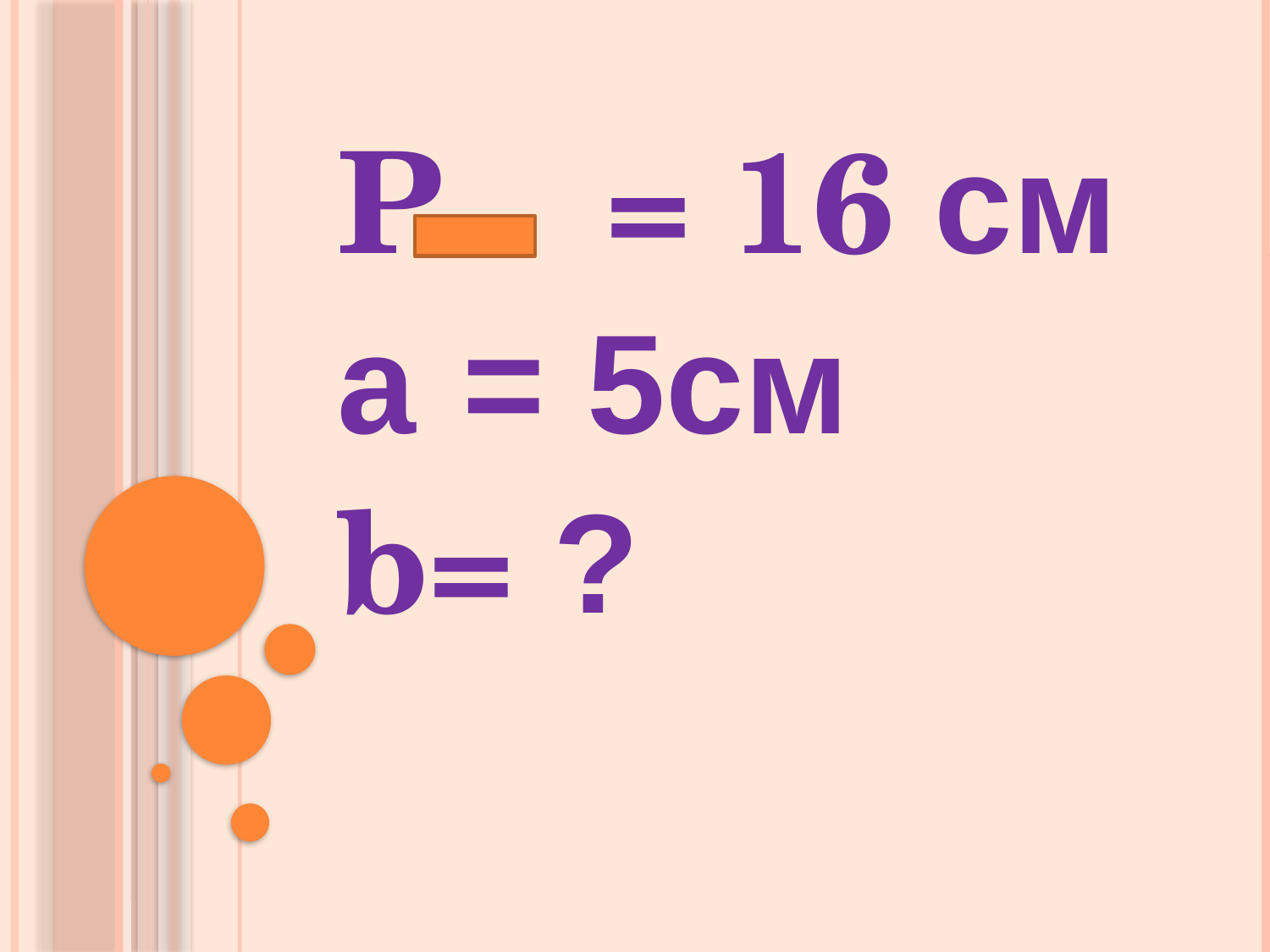

P    = 16 см
a = 5см
b= ?